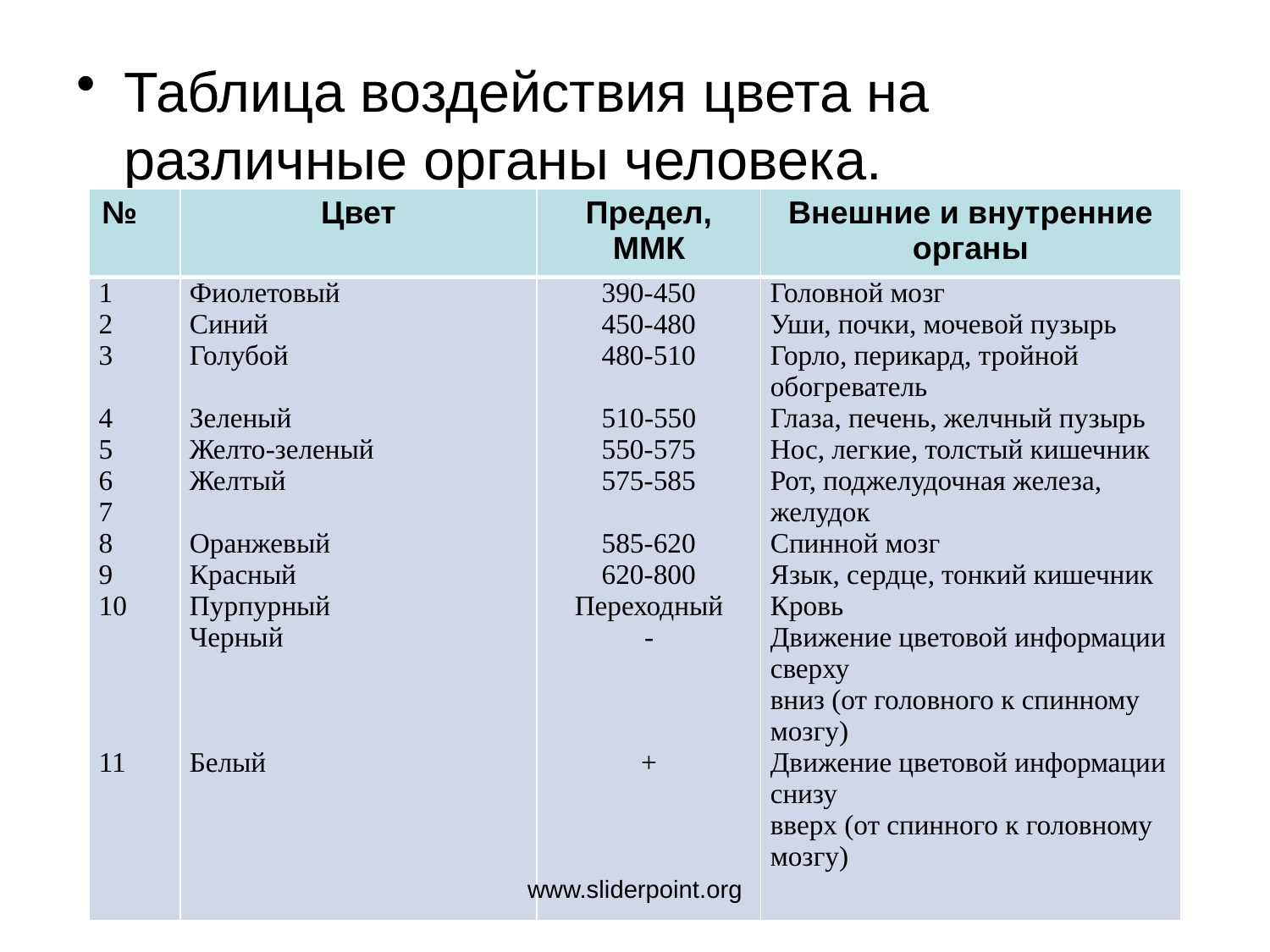

Таблица воздействия цвета на различные органы человека.

| № | Цвет | Предел, ММК | Внешние и внутренние органы |
| --- | --- | --- | --- |
| 1 2 3 4 5 6 7 8 9 10 11 | Фиолетовый Синий Голубой Зеленый Желто-зеленый Желтый Оранжевый Красный Пурпурный Черный Белый | 390-450 450-480 480-510 510-550 550-575 575-585 585-620 620-800 Переходный - + | Головной мозг Уши, почки, мочевой пузырь Горло, перикард, тройной обогреватель Глаза, печень, желчный пузырь Нос, легкие, толстый кишечник Рот, поджелудочная железа, желудок Спинной мозг Язык, сердце, тонкий кишечник Кровь Движение цветовой информации сверху вниз (от головного к спинному мозгу) Движение цветовой информации снизу вверх (от спинного к головному мозгу) |
www.sliderpoint.org